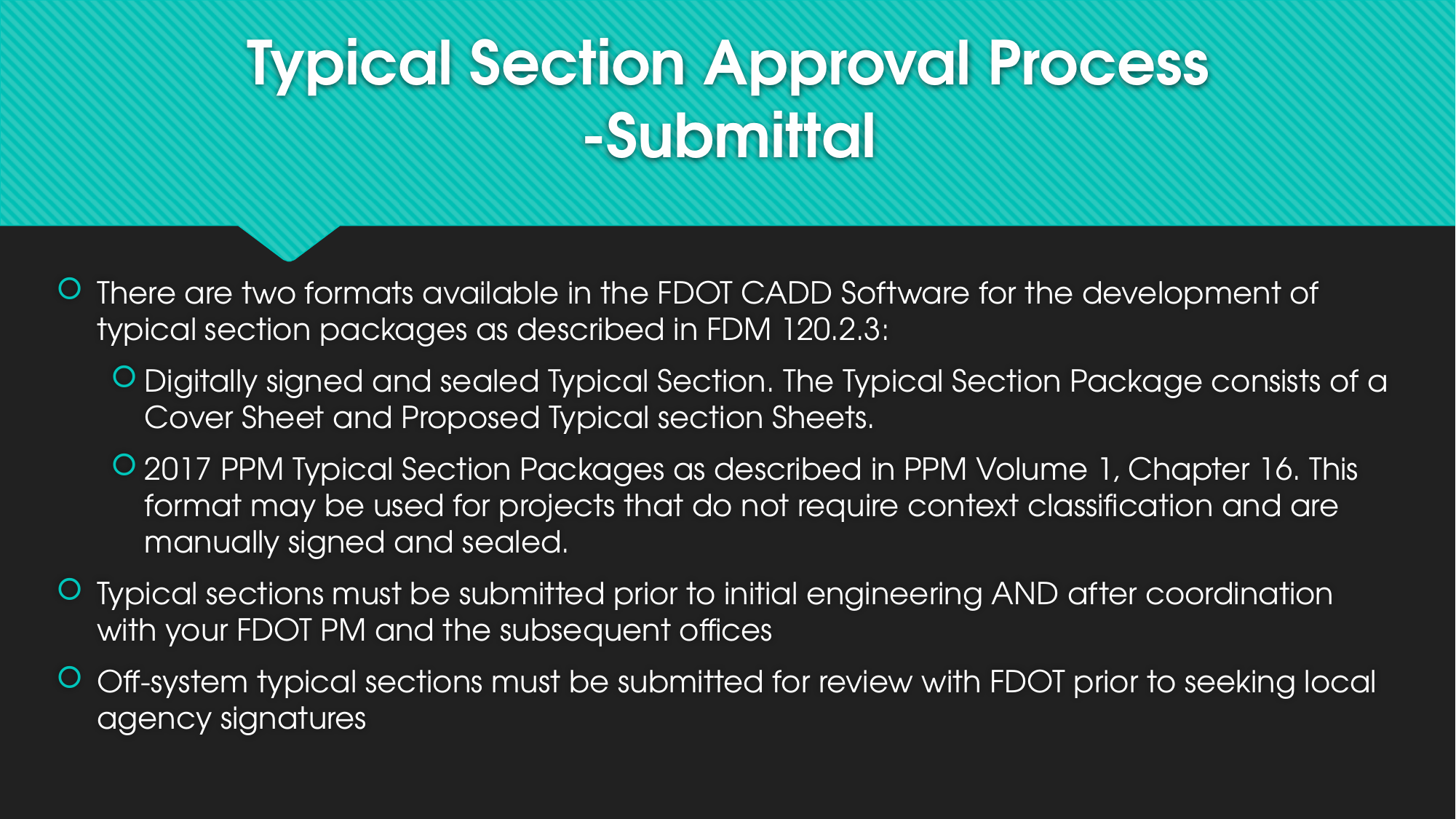

# Typical Section Approval Process -Submittal

There are two formats available in the FDOT CADD Software for the development of typical section packages as described in FDM 120.2.3:
Digitally signed and sealed Typical Section. The Typical Section Package consists of a Cover Sheet and Proposed Typical section Sheets.
2017 PPM Typical Section Packages as described in PPM Volume 1, Chapter 16. This format may be used for projects that do not require context classification and are manually signed and sealed.
Typical sections must be submitted prior to initial engineering AND after coordination with your FDOT PM and the subsequent offices
Off-system typical sections must be submitted for review with FDOT prior to seeking local agency signatures